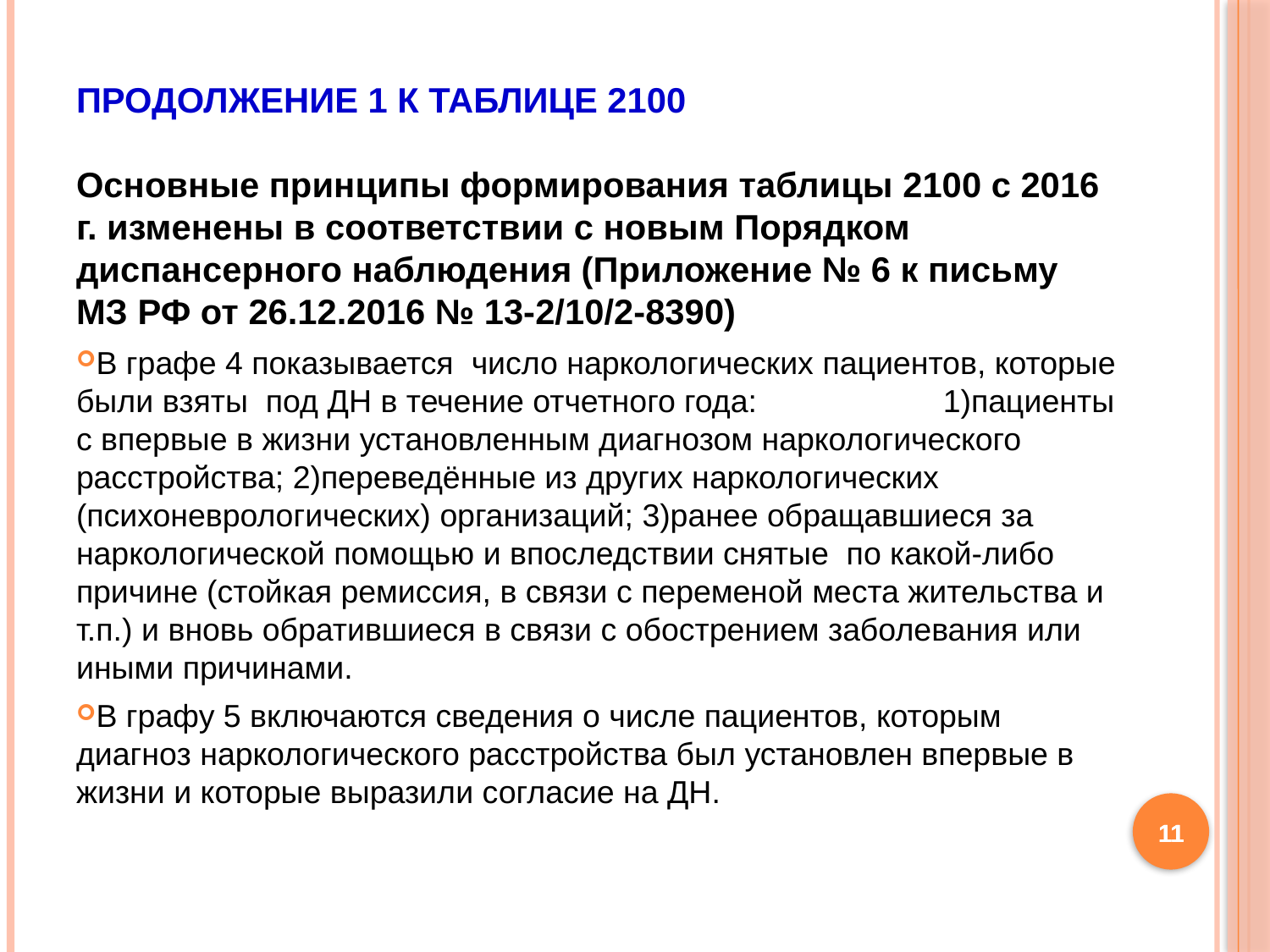

# ПРОДОЛЖЕНИЕ 1 К ТАБЛИЦЕ 2100
Основные принципы формирования таблицы 2100 с 2016 г. изменены в соответствии с новым Порядком диспансерного наблюдения (Приложение № 6 к письму МЗ РФ от 26.12.2016 № 13-2/10/2-8390)
В графе 4 показывается  число наркологических пациентов, которые были взяты  под ДН в течение отчетного года:                     1)пациенты с впервые в жизни установленным диагнозом наркологического расстройства; 2)переведённые из других наркологических (психоневрологических) организаций; 3)ранее обращавшиеся за наркологической помощью и впоследствии снятые  по какой-либо причине (стойкая ремиссия, в связи с переменой места жительства и т.п.) и вновь обратившиеся в связи с обострением заболевания или иными причинами.
В графу 5 включаются сведения о числе пациентов, которым диагноз наркологического расстройства был установлен впервые в жизни и которые выразили согласие на ДН.
11
11
11